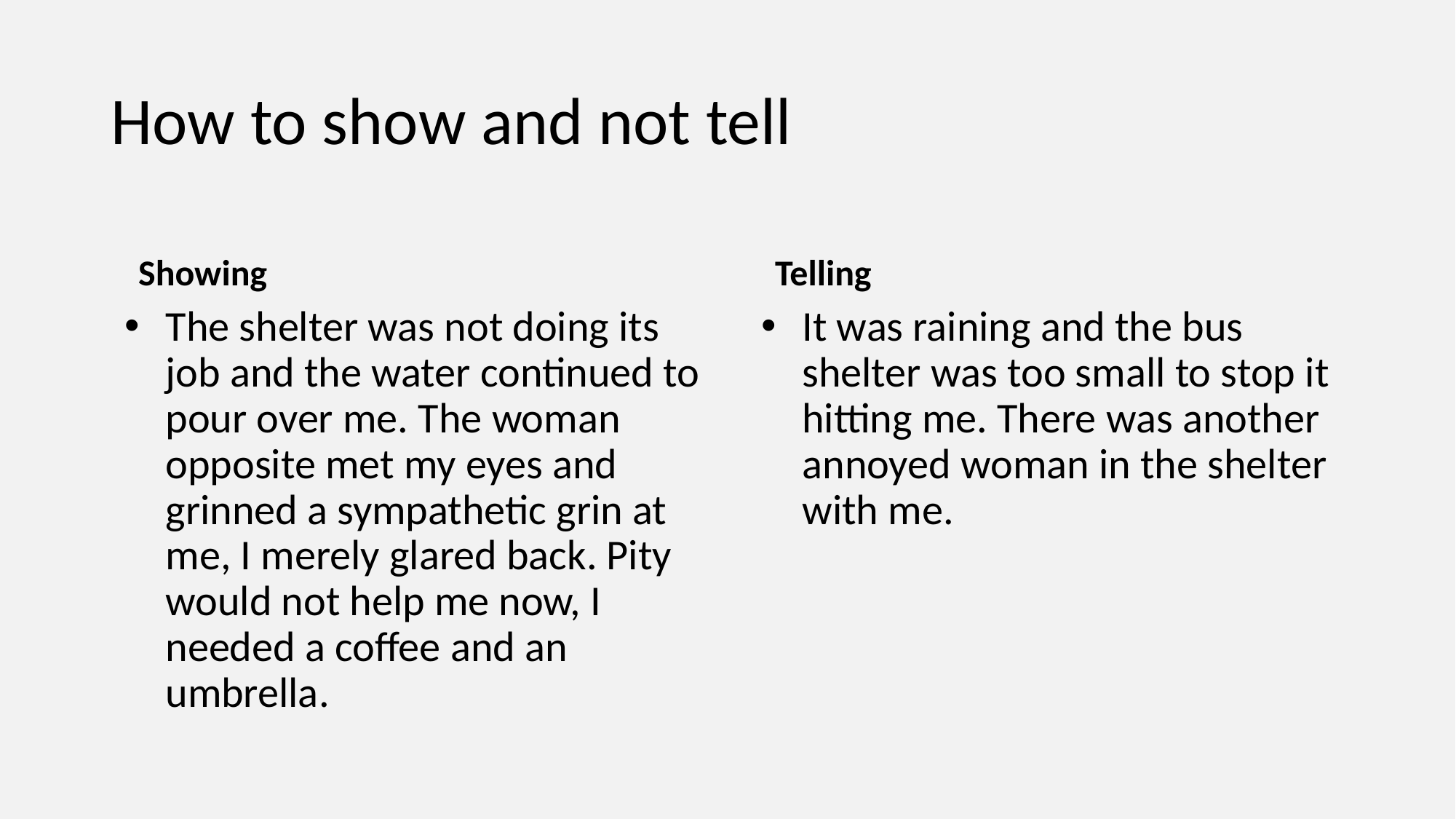

# How to show and not tell
Showing
Telling
The shelter was not doing its job and the water continued to pour over me. The woman opposite met my eyes and grinned a sympathetic grin at me, I merely glared back. Pity would not help me now, I needed a coffee and an umbrella.
It was raining and the bus shelter was too small to stop it hitting me. There was another annoyed woman in the shelter with me.